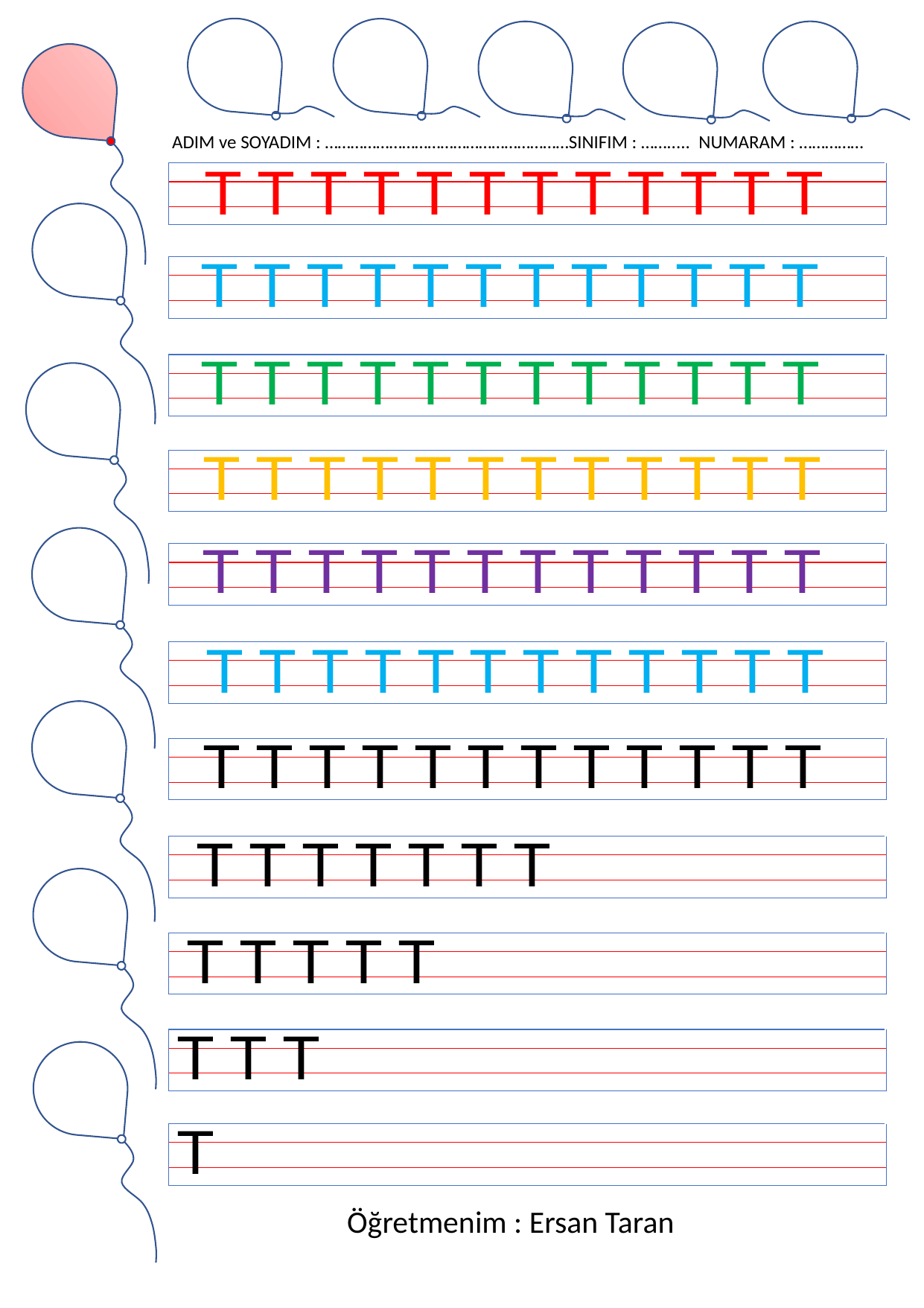

ADIM ve SOYADIM : …………………………………………………SINIFIM : …….....  NUMARAM : ……………

T T T T T T T T T T T T

T T T T T T T T T T T T

T T T T T T T T T T T T

T T T T T T T T T T T T

T T T T T T T T T T T T

T T T T T T T T T T T T

T T T T T T T T T T T T

T T T T T T T

T T T T T

T T T

T

Öğretmenim : Ersan Taran